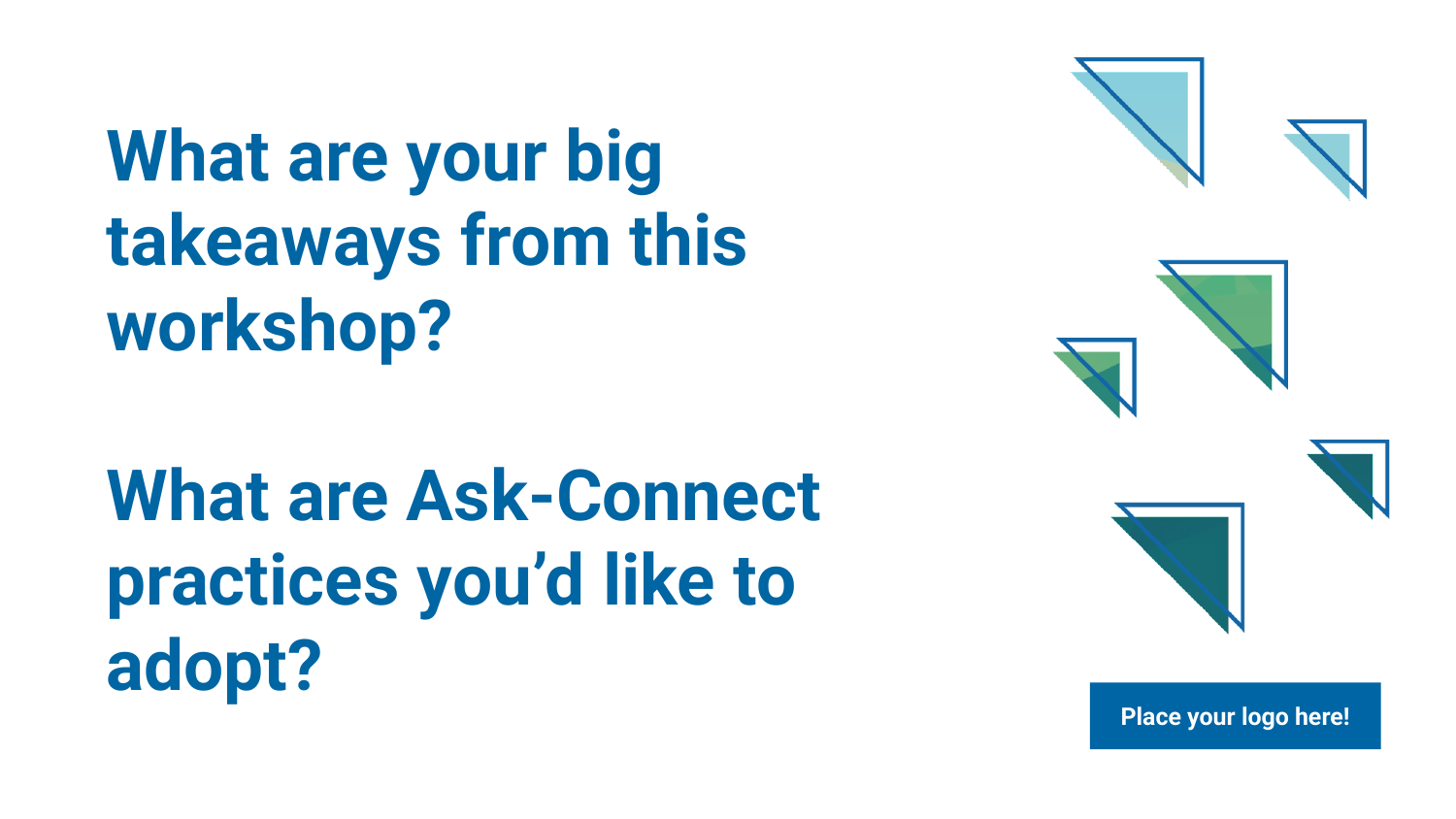

# What are your big takeaways from this workshop? What are Ask-Connect practices you’d like to adopt?
Place your logo here!